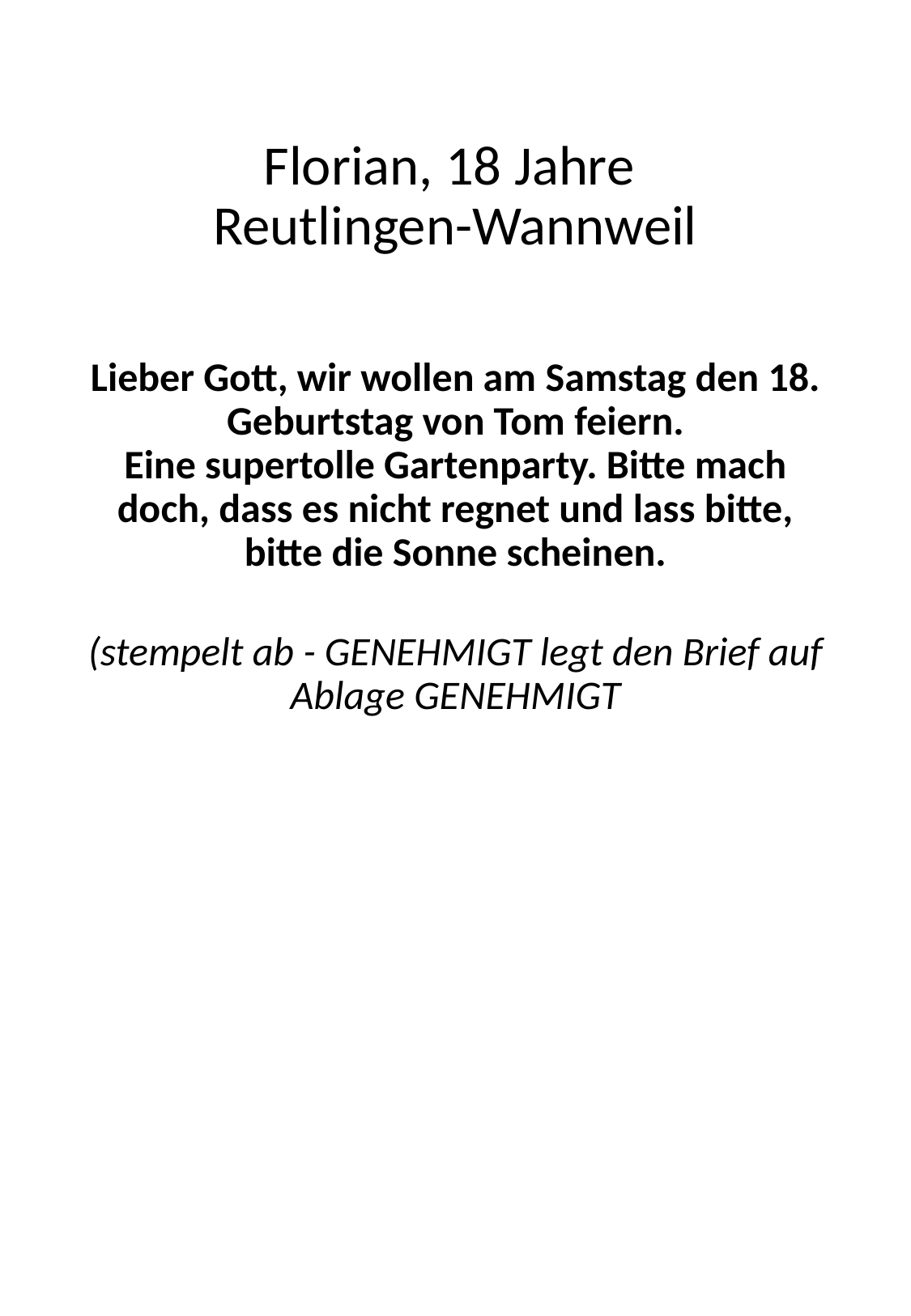

# Florian, 18 Jahre Reutlingen-Wannweil
Lieber Gott, wir wollen am Samstag den 18. Geburtstag von Tom feiern.
Eine supertolle Gartenparty. Bitte mach doch, dass es nicht regnet und lass bitte, bitte die Sonne scheinen.
(stempelt ab - GENEHMIGT legt den Brief auf Ablage GENEHMIGT